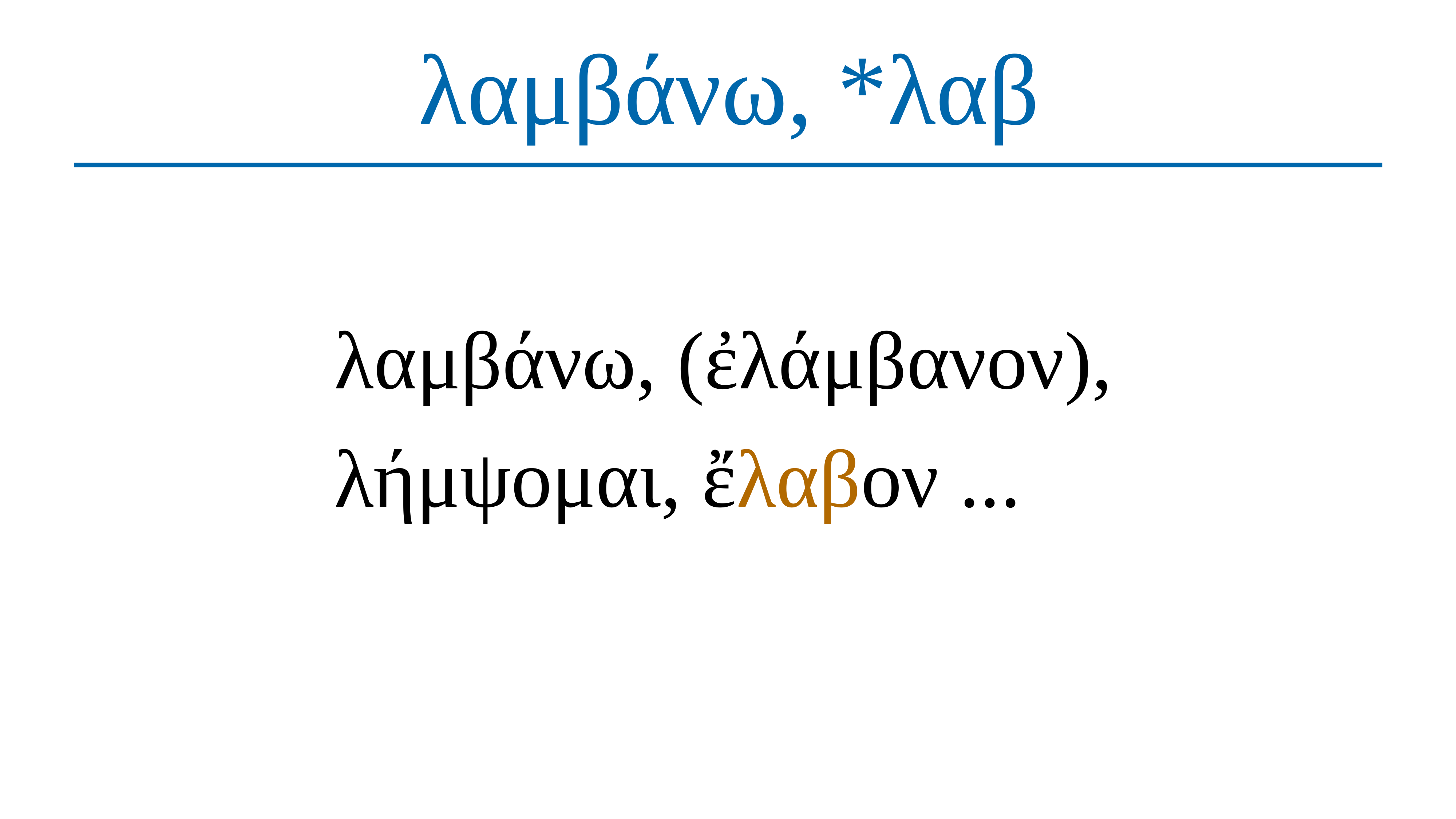

# λαμβάνω, *λαβ
λαμβάνω, (ἐλάμβανον),
λήμψομαι, ἔλαβον ...